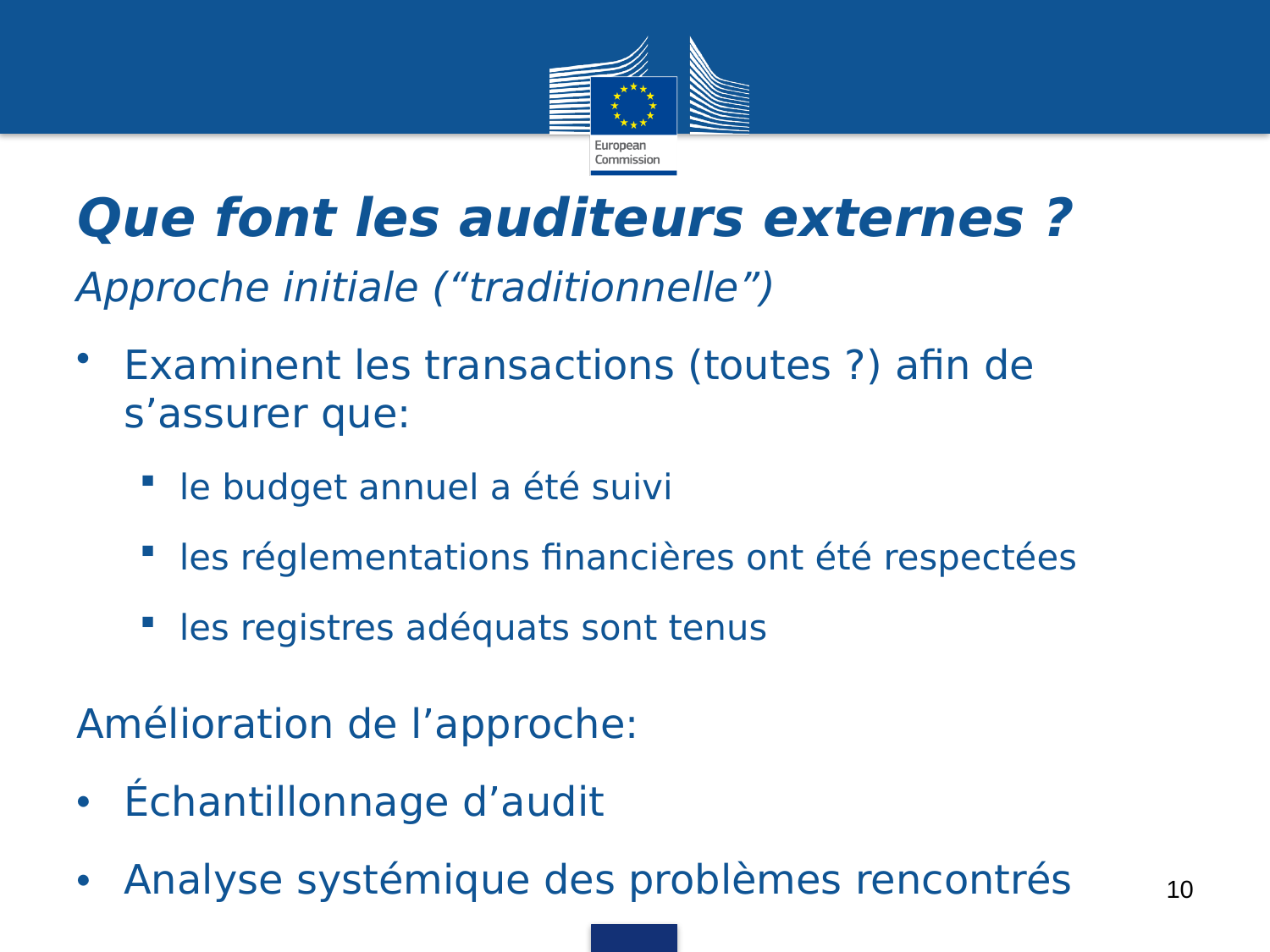

# Que font les auditeurs externes ?
Approche initiale (“traditionnelle”)
Examinent les transactions (toutes ?) afin de s’assurer que:
le budget annuel a été suivi
les réglementations financières ont été respectées
les registres adéquats sont tenus
Amélioration de l’approche:
Échantillonnage d’audit
Analyse systémique des problèmes rencontrés
10